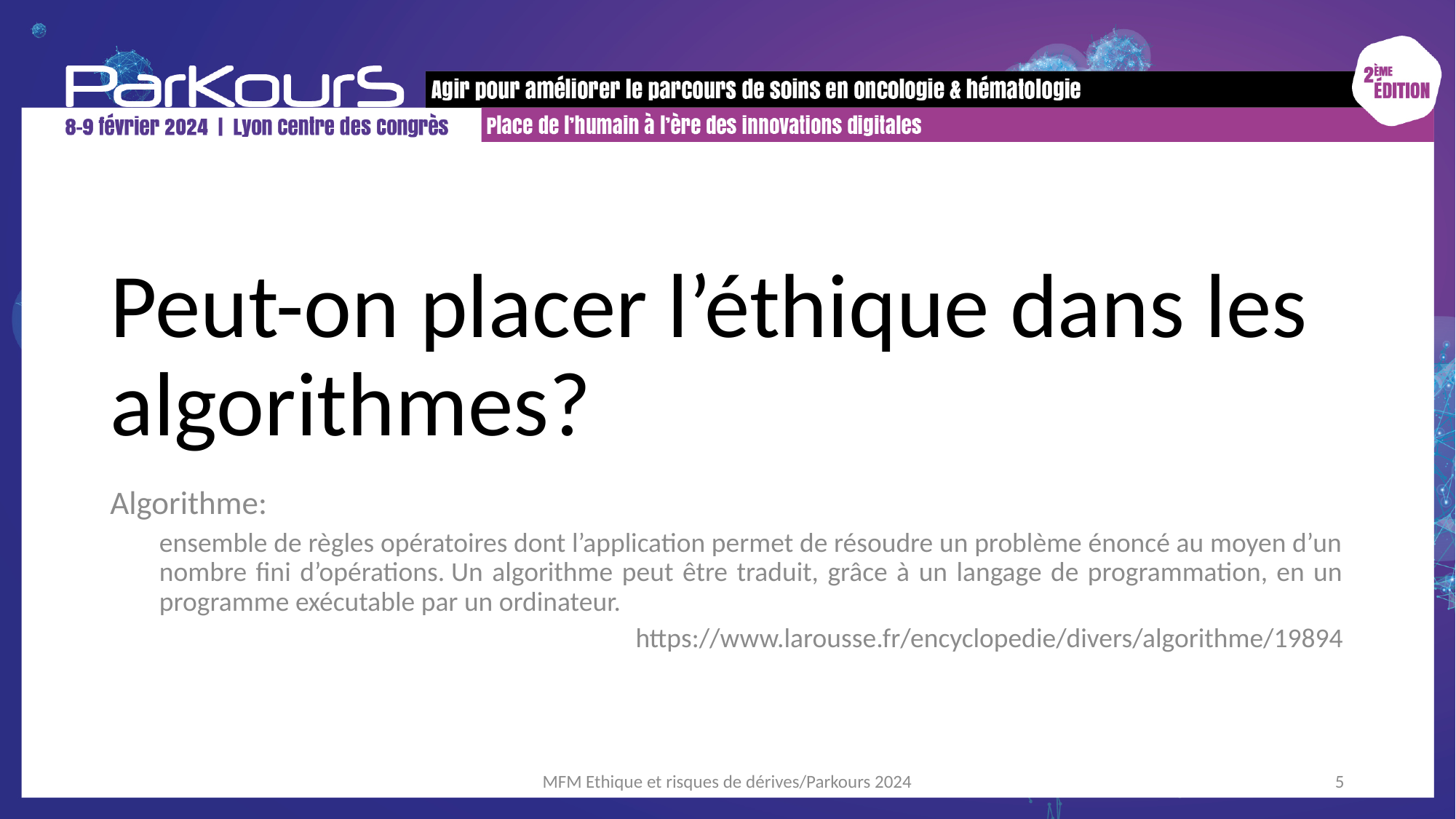

# Peut-on placer l’éthique dans les algorithmes?
Algorithme:
ensemble de règles opératoires dont l’application permet de résoudre un problème énoncé au moyen d’un nombre fini d’opérations. Un algorithme peut être traduit, grâce à un langage de programmation, en un programme exécutable par un ordinateur.
https://www.larousse.fr/encyclopedie/divers/algorithme/19894

MFM Ethique et risques de dérives/Parkours 2024
5